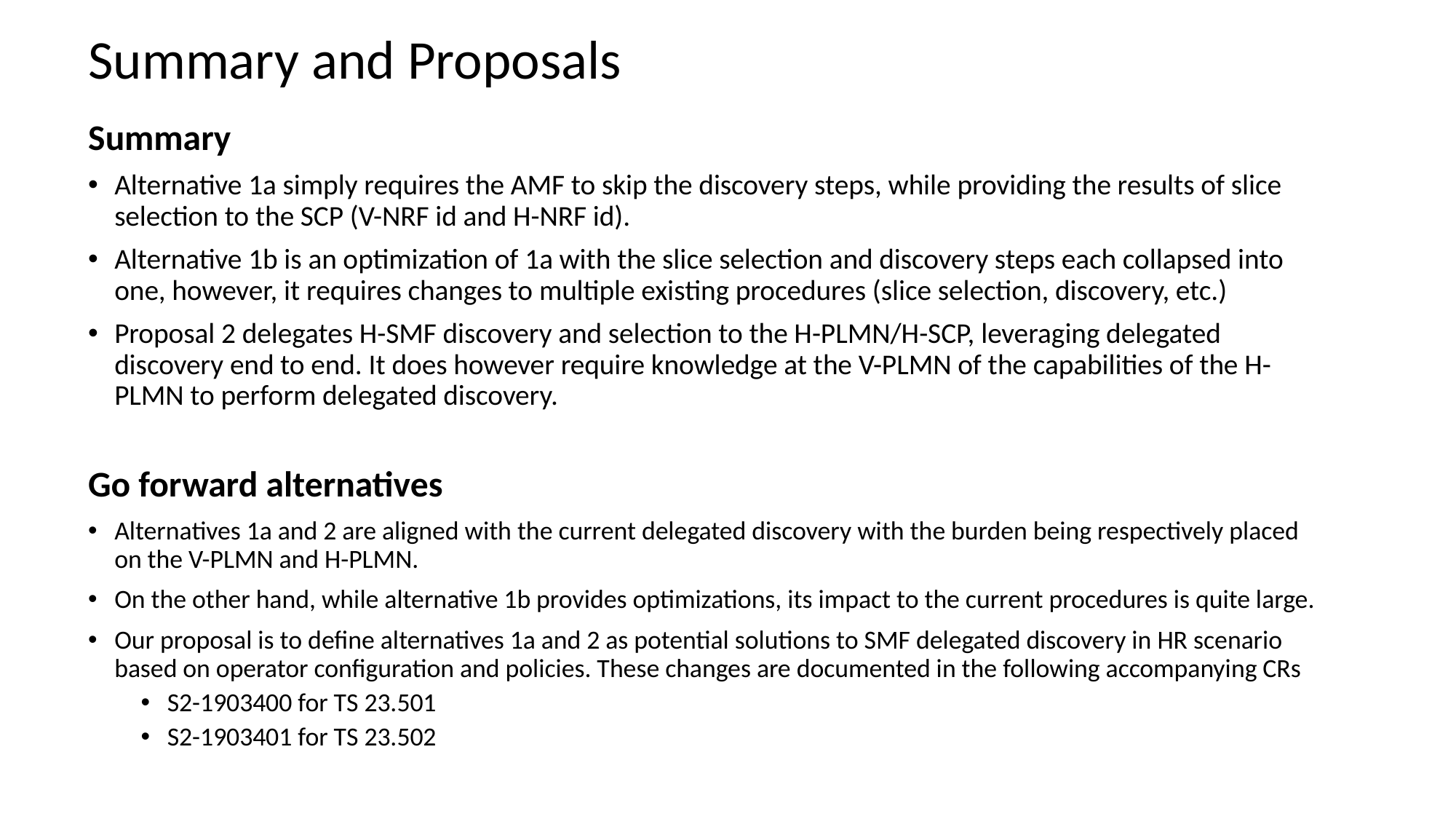

# Summary and Proposals
Summary
Alternative 1a simply requires the AMF to skip the discovery steps, while providing the results of slice selection to the SCP (V-NRF id and H-NRF id).
Alternative 1b is an optimization of 1a with the slice selection and discovery steps each collapsed into one, however, it requires changes to multiple existing procedures (slice selection, discovery, etc.)
Proposal 2 delegates H-SMF discovery and selection to the H-PLMN/H-SCP, leveraging delegated discovery end to end. It does however require knowledge at the V-PLMN of the capabilities of the H-PLMN to perform delegated discovery.

Go forward alternatives
Alternatives 1a and 2 are aligned with the current delegated discovery with the burden being respectively placed on the V-PLMN and H-PLMN.
On the other hand, while alternative 1b provides optimizations, its impact to the current procedures is quite large.
Our proposal is to define alternatives 1a and 2 as potential solutions to SMF delegated discovery in HR scenario based on operator configuration and policies. These changes are documented in the following accompanying CRs
S2-1903400 for TS 23.501
S2-1903401 for TS 23.502